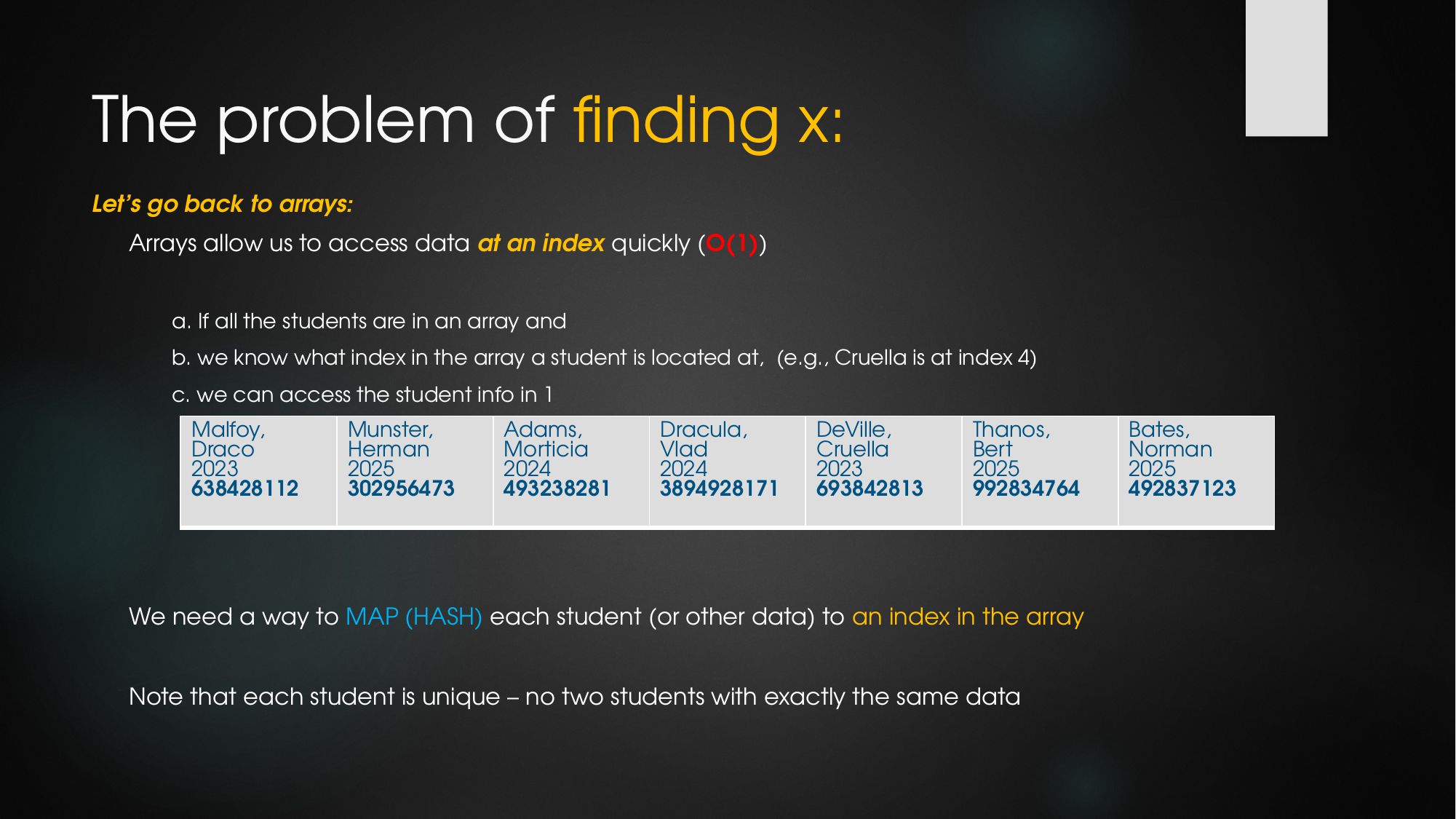

# The problem of finding x:
Let’s go back to arrays:
	Arrays allow us to access data at an index quickly (O(1))

	a. If all the students are in an array and
	b. we know what index in the array a student is located at,  (e.g., Cruella is at index 4)
	c. we can access the student info in 1

	We need a way to MAP (HASH) each student (or other data) to an index in the array

	Note that each student is unique – no two students with exactly the same data

| Malfoy, Draco 2023 638428112 | Munster, Herman 2025 302956473 | Adams, Morticia 2024 493238281 | Dracula, Vlad 2024 3894928171 | DeVille, Cruella 2023 693842813 | Thanos, Bert 2025 992834764 | Bates, Norman 2025 492837123 |
| --- | --- | --- | --- | --- | --- | --- |